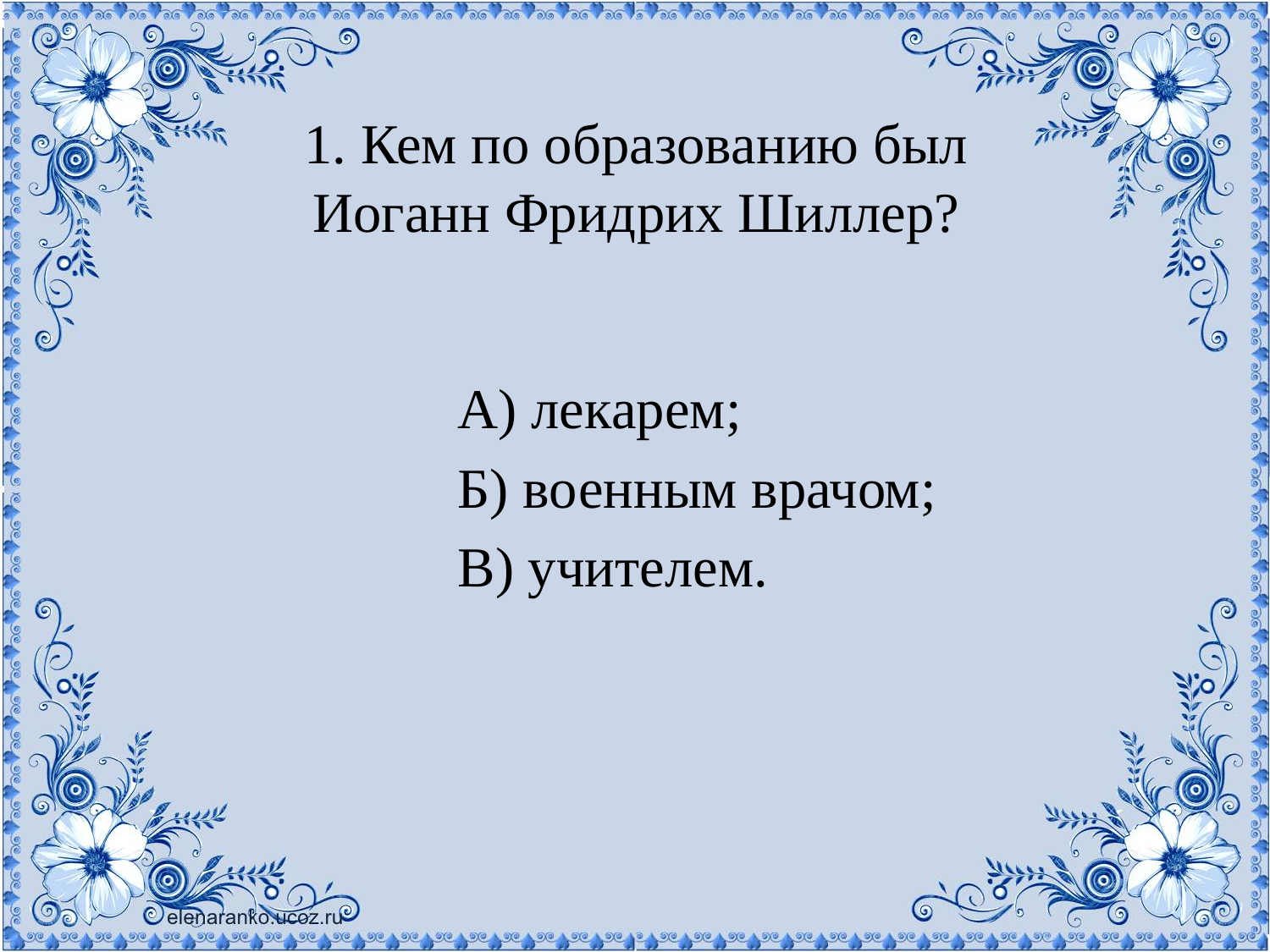

# 1. Кем по образованию был Иоганн Фридрих Шиллер?
А) лекарем;
Б) военным врачом;
В) учителем.